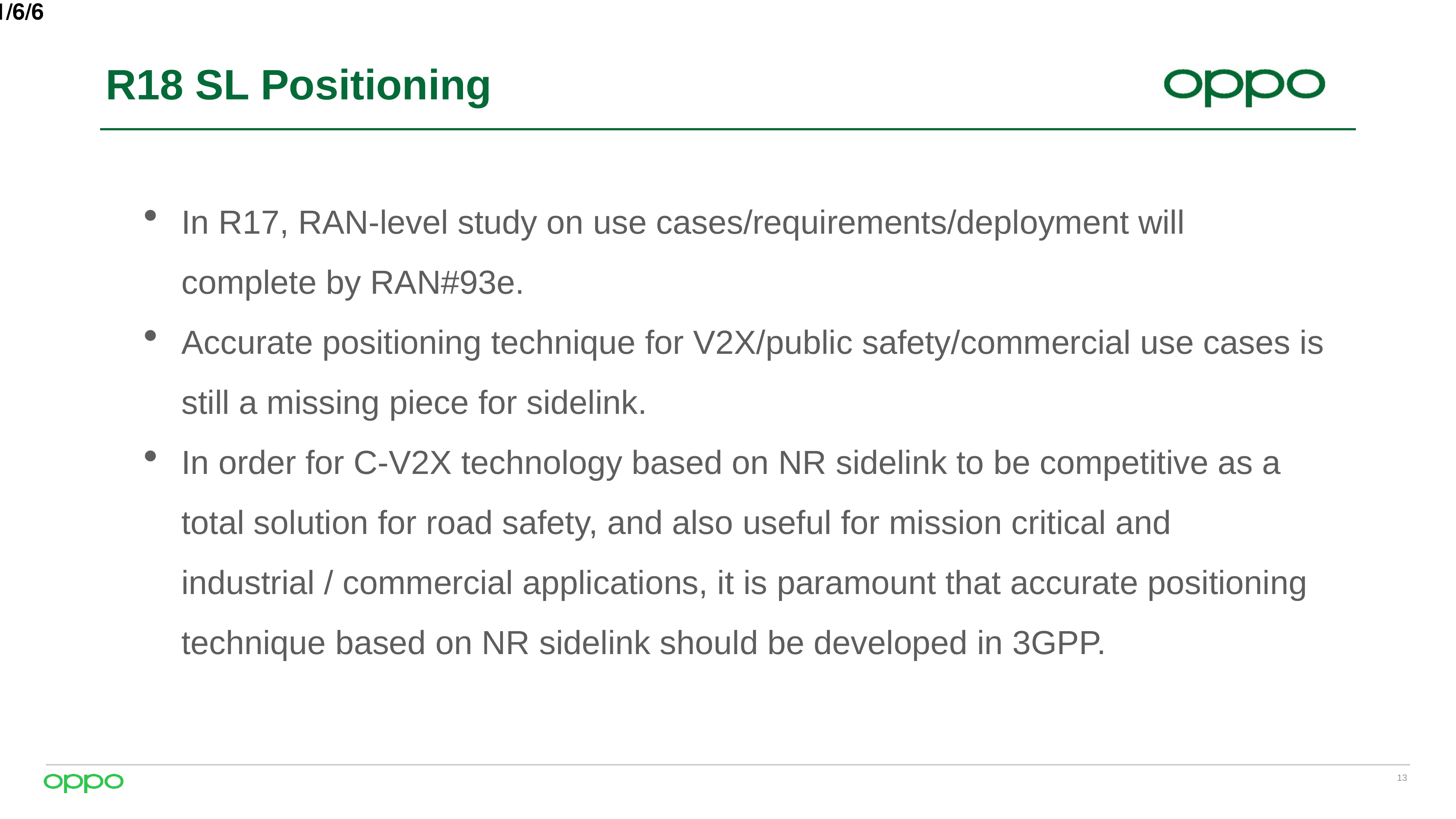

2021/6/6
# R18 SL Positioning
In R17, RAN-level study on use cases/requirements/deployment will complete by RAN#93e.
Accurate positioning technique for V2X/public safety/commercial use cases is still a missing piece for sidelink.
In order for C-V2X technology based on NR sidelink to be competitive as a total solution for road safety, and also useful for mission critical and industrial / commercial applications, it is paramount that accurate positioning technique based on NR sidelink should be developed in 3GPP.